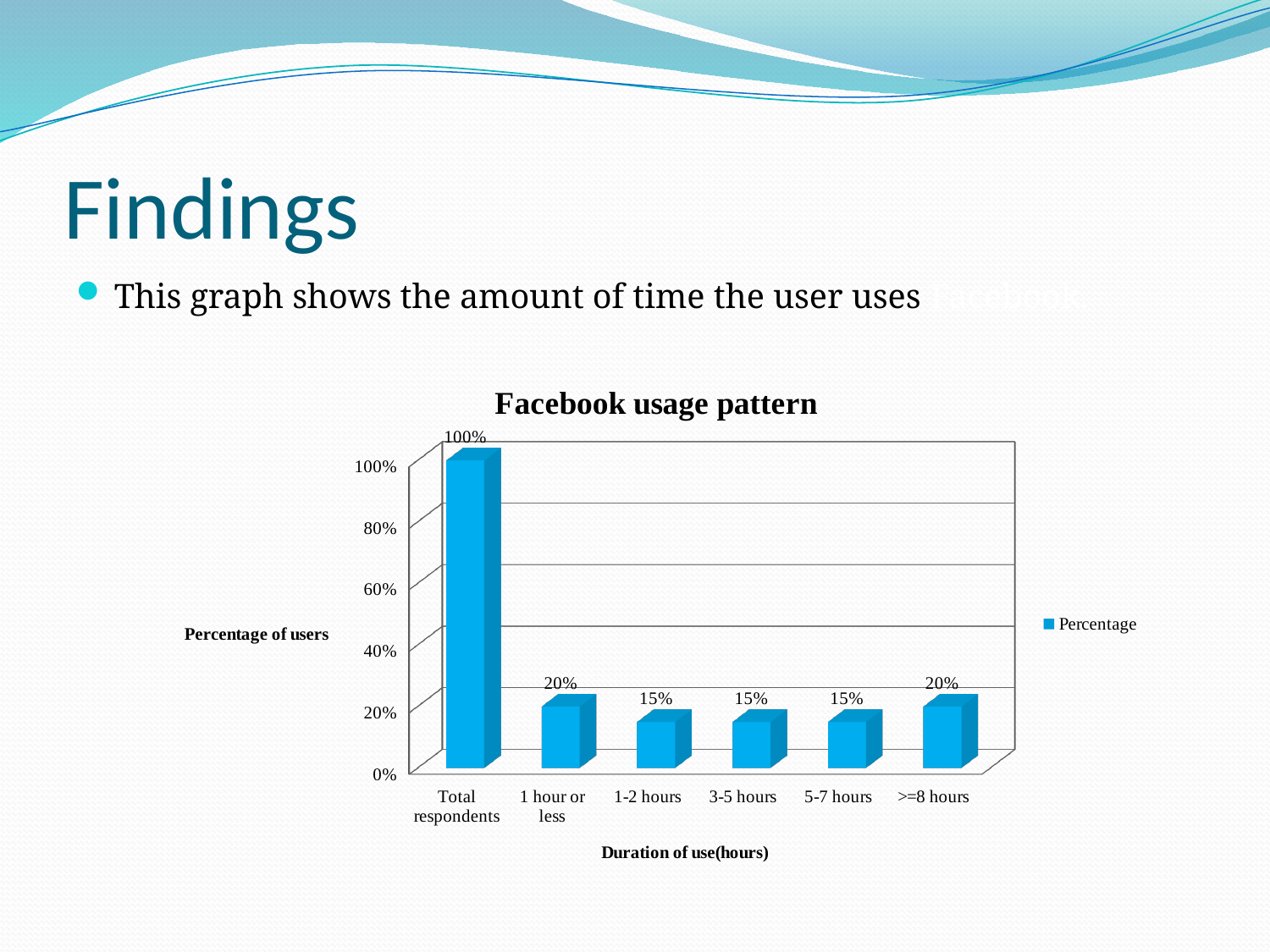

# Findings
This graph shows the amount of time the user uses Facebook.

[unsupported chart]